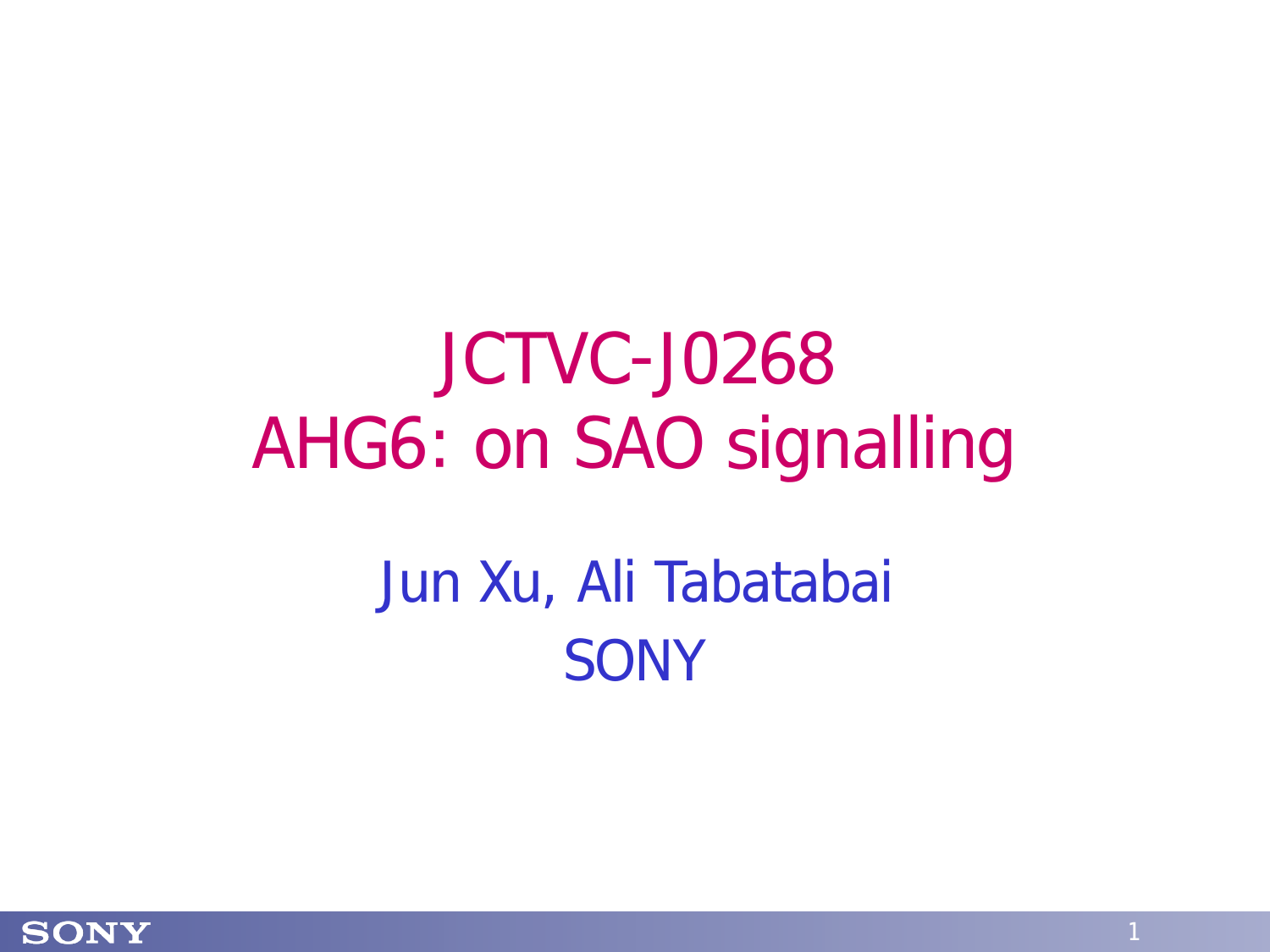

# JCTVC-J0268 AHG6: on SAO signalling
Jun Xu, Ali Tabatabai
SONY
1